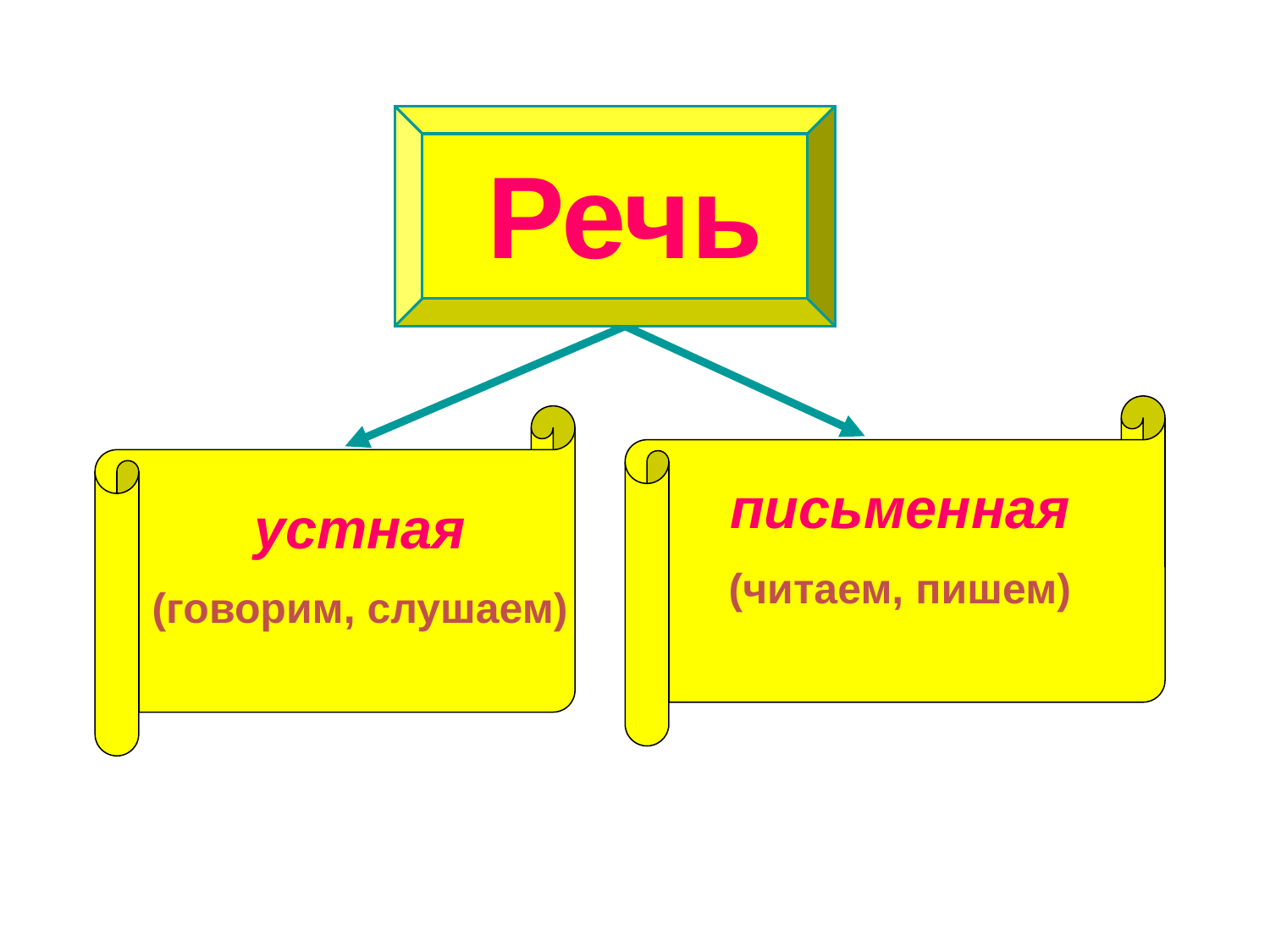

Речь

письменная
(читаем, пишем)

устная
(говорим, слушаем)